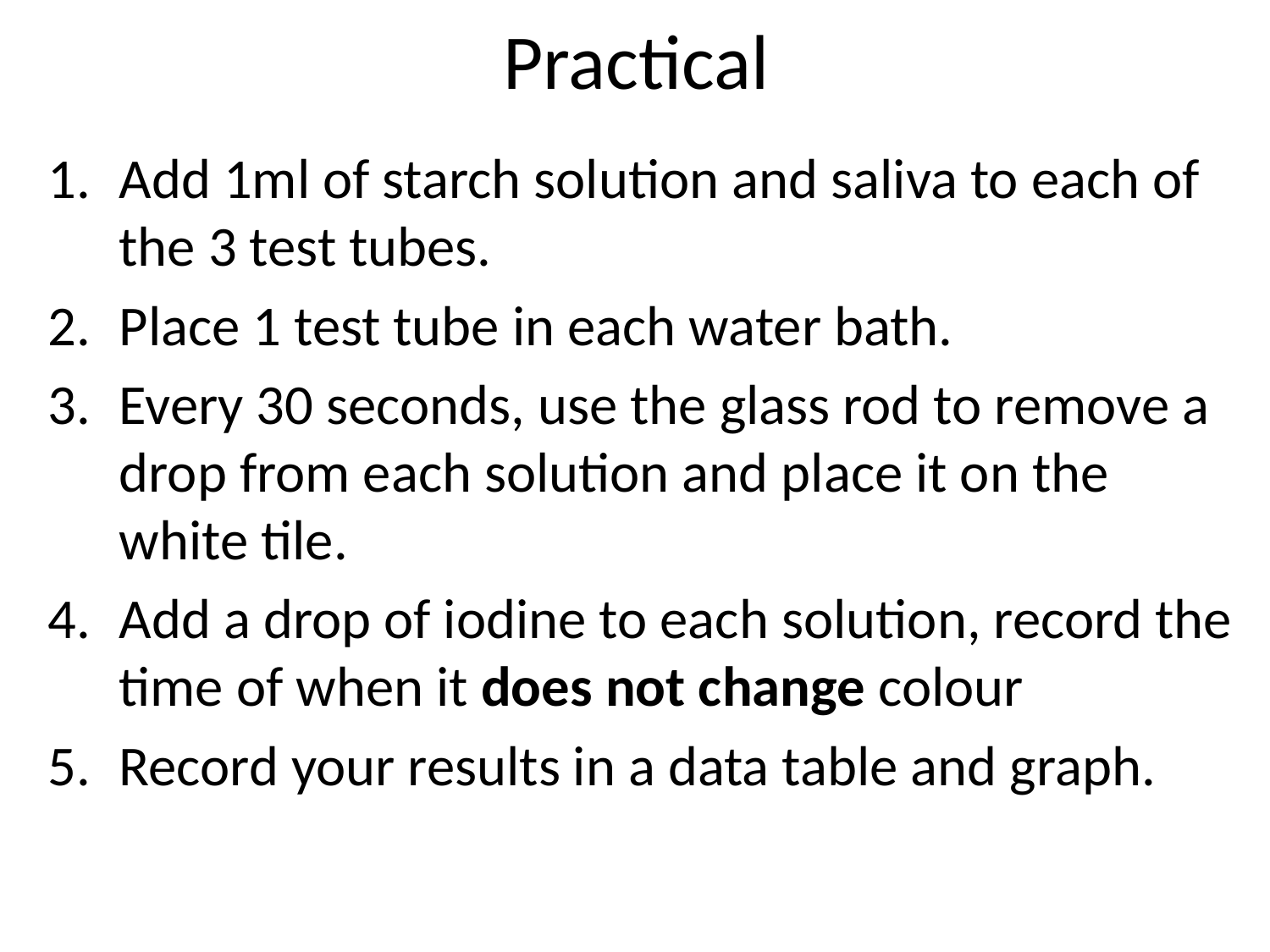

# Practical
Add 1ml of starch solution and saliva to each of the 3 test tubes.
Place 1 test tube in each water bath.
Every 30 seconds, use the glass rod to remove a drop from each solution and place it on the white tile.
Add a drop of iodine to each solution, record the time of when it does not change colour
Record your results in a data table and graph.